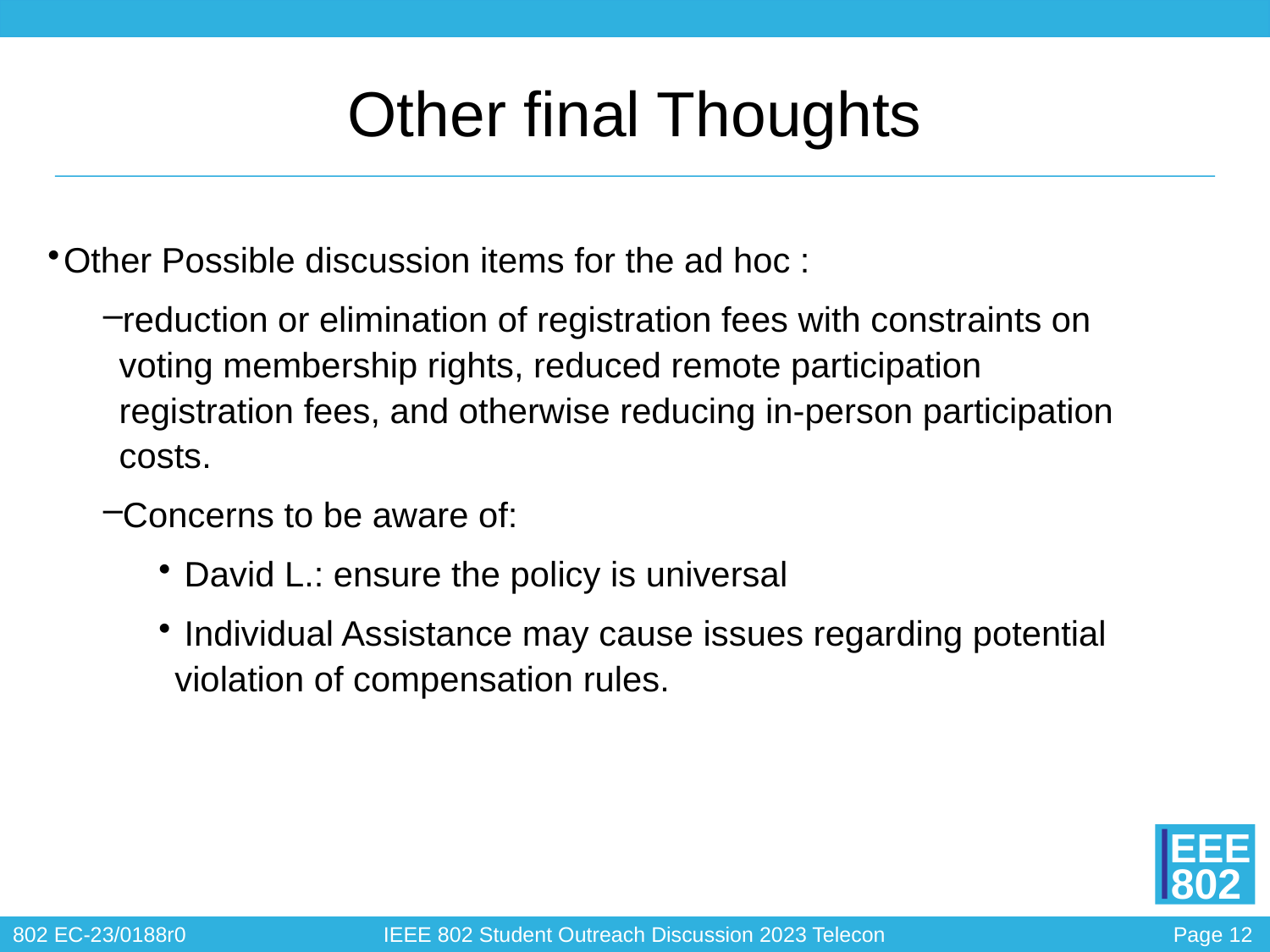

# Other final Thoughts

Other Possible discussion items for the ad hoc :
reduction or elimination of registration fees with constraints on voting membership rights, reduced remote participation registration fees, and otherwise reducing in-person participation costs.
Concerns to be aware of:
 David L.: ensure the policy is universal
 Individual Assistance may cause issues regarding potential violation of compensation rules.